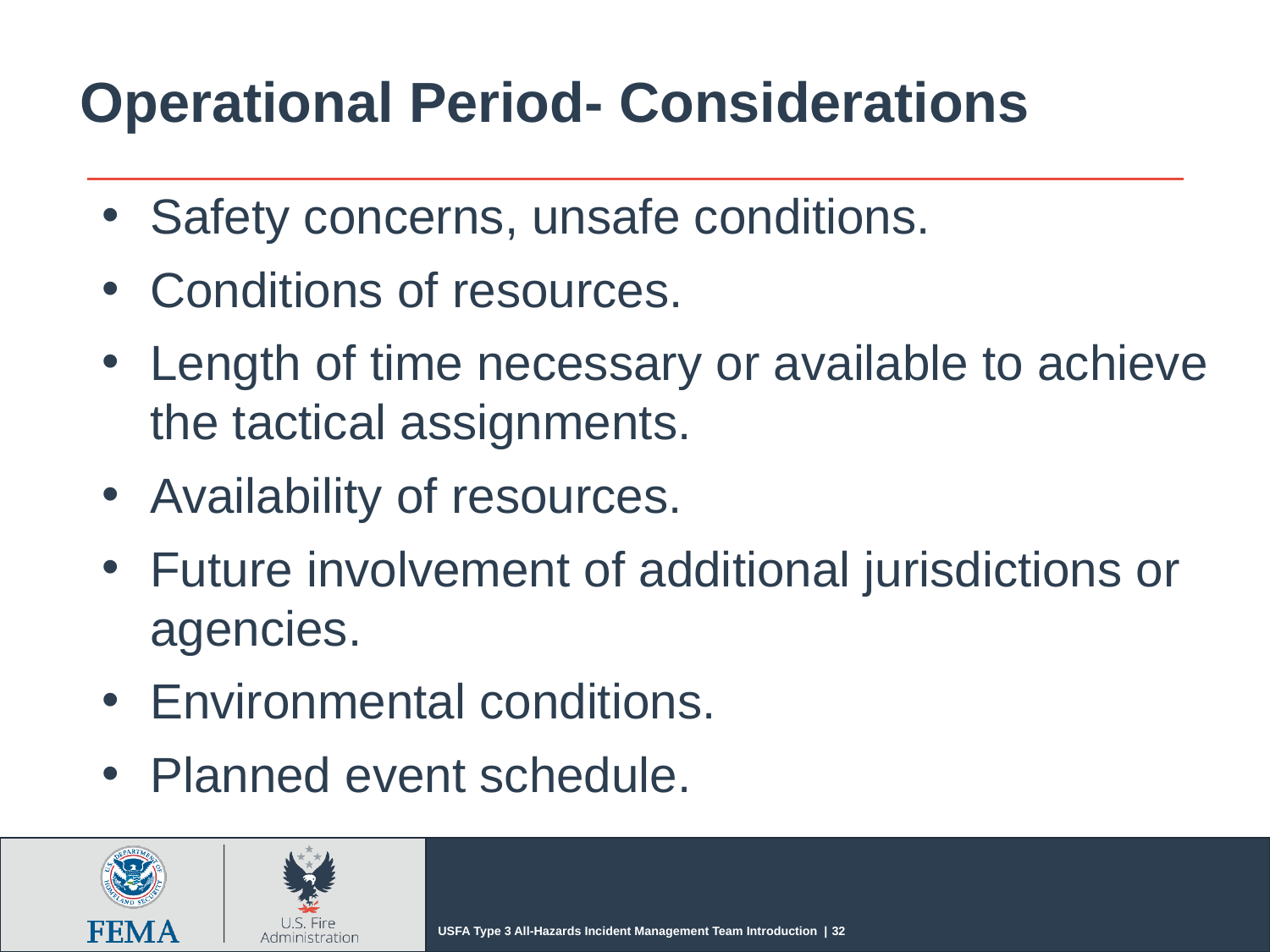

# Operational Period- Considerations
Safety concerns, unsafe conditions.
Conditions of resources.
Length of time necessary or available to achieve the tactical assignments.
Availability of resources.
Future involvement of additional jurisdictions or agencies.
Environmental conditions.
Planned event schedule.

USFA Type 3 All-Hazards Incident Management Team Introduction  | 32